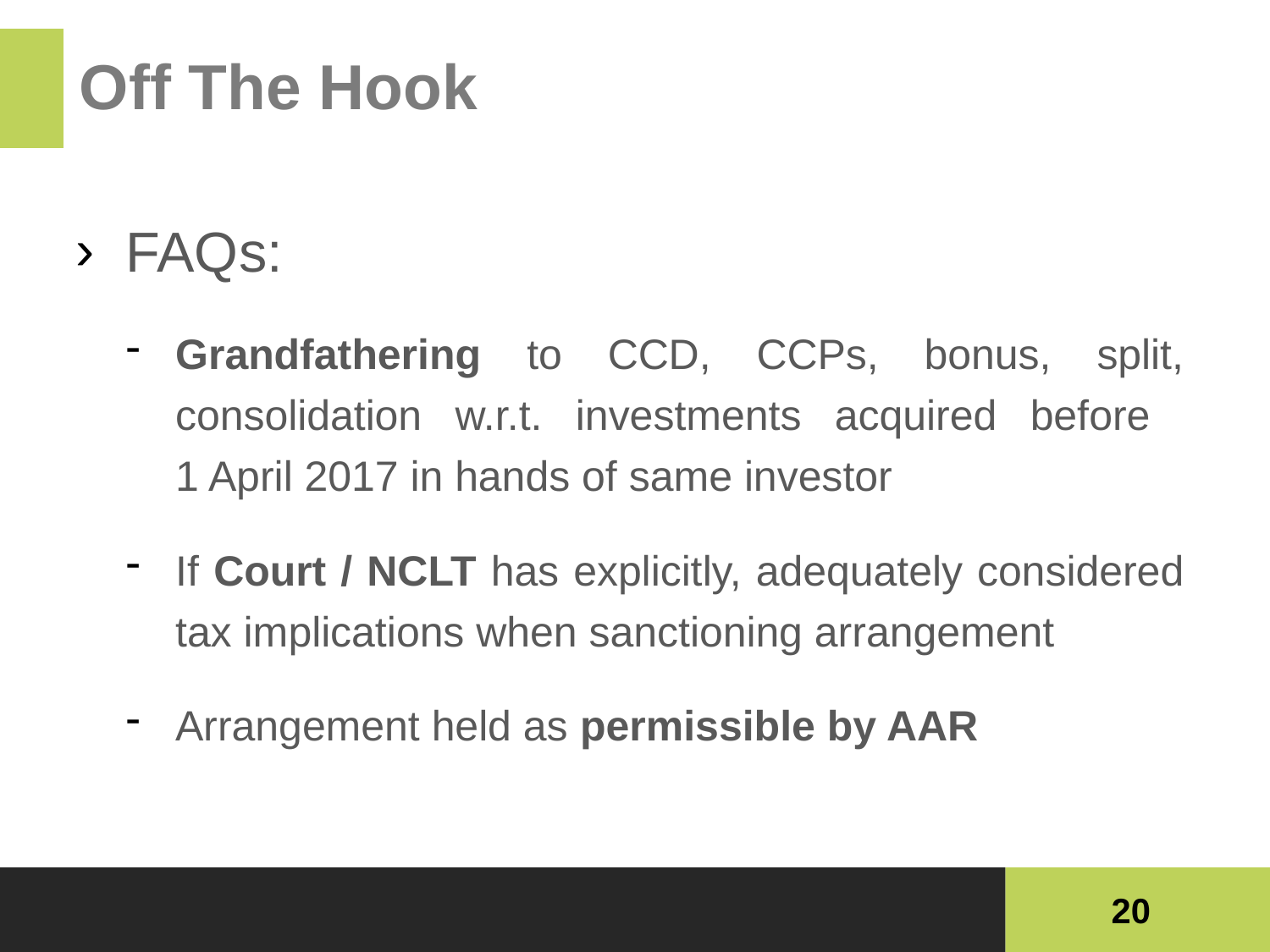

# Off The Hook
FAQs:
Grandfathering to CCD, CCPs, bonus, split, consolidation w.r.t. investments acquired before
1 April 2017 in hands of same investor
If Court / NCLT has explicitly, adequately considered tax implications when sanctioning arrangement
Arrangement held as permissible by AAR